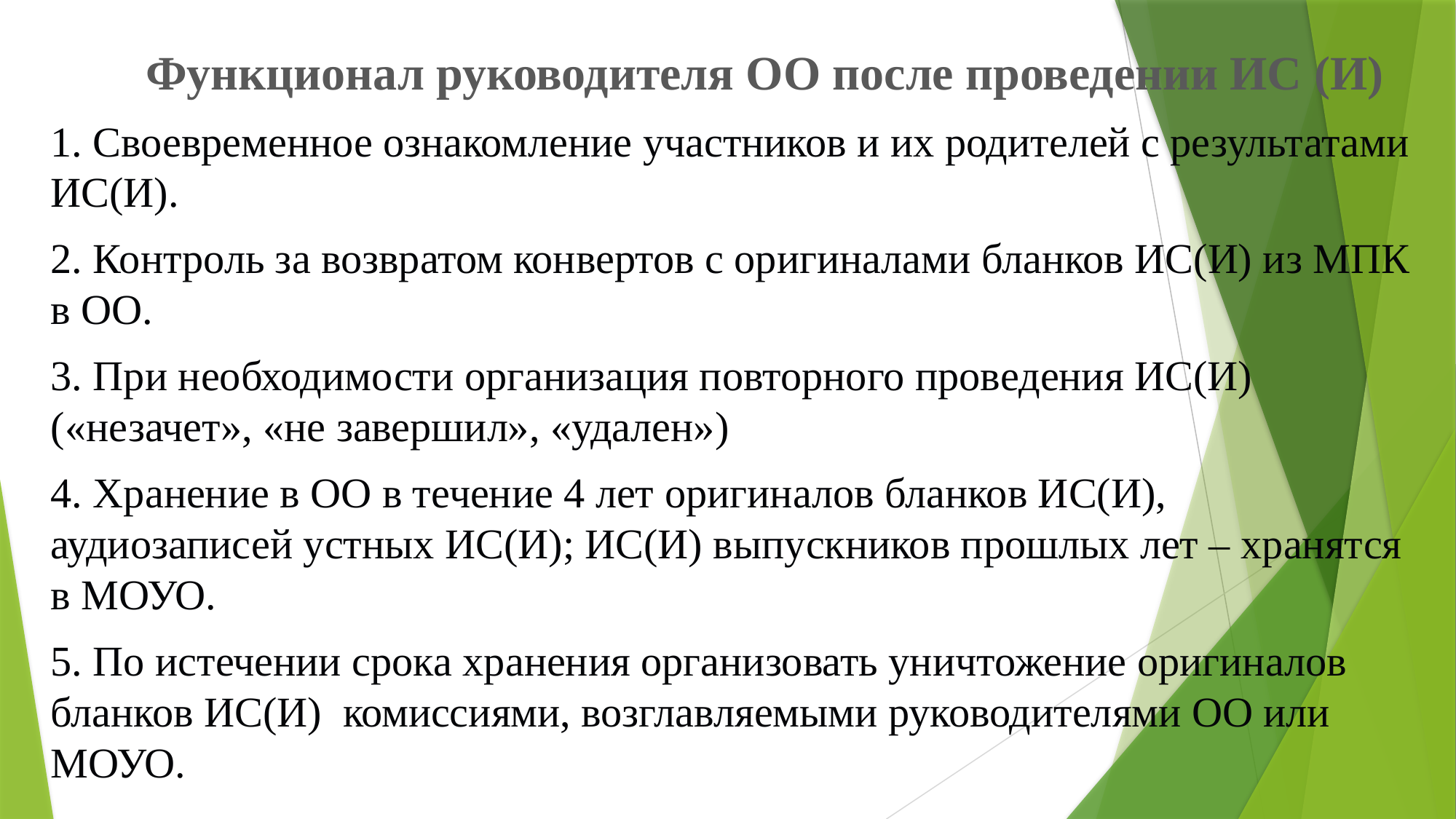

# Функционал руководителя ОО после проведении ИС (И)
1. Своевременное ознакомление участников и их родителей с результатами ИС(И).
2. Контроль за возвратом конвертов с оригиналами бланков ИС(И) из МПК в ОО.
3. При необходимости организация повторного проведения ИС(И) («незачет», «не завершил», «удален»)
4. Хранение в ОО в течение 4 лет оригиналов бланков ИС(И), аудиозаписей устных ИС(И); ИС(И) выпускников прошлых лет – хранятся в МОУО.
5. По истечении срока хранения организовать уничтожение оригиналов бланков ИС(И)  комиссиями, возглавляемыми руководителями ОО или МОУО.